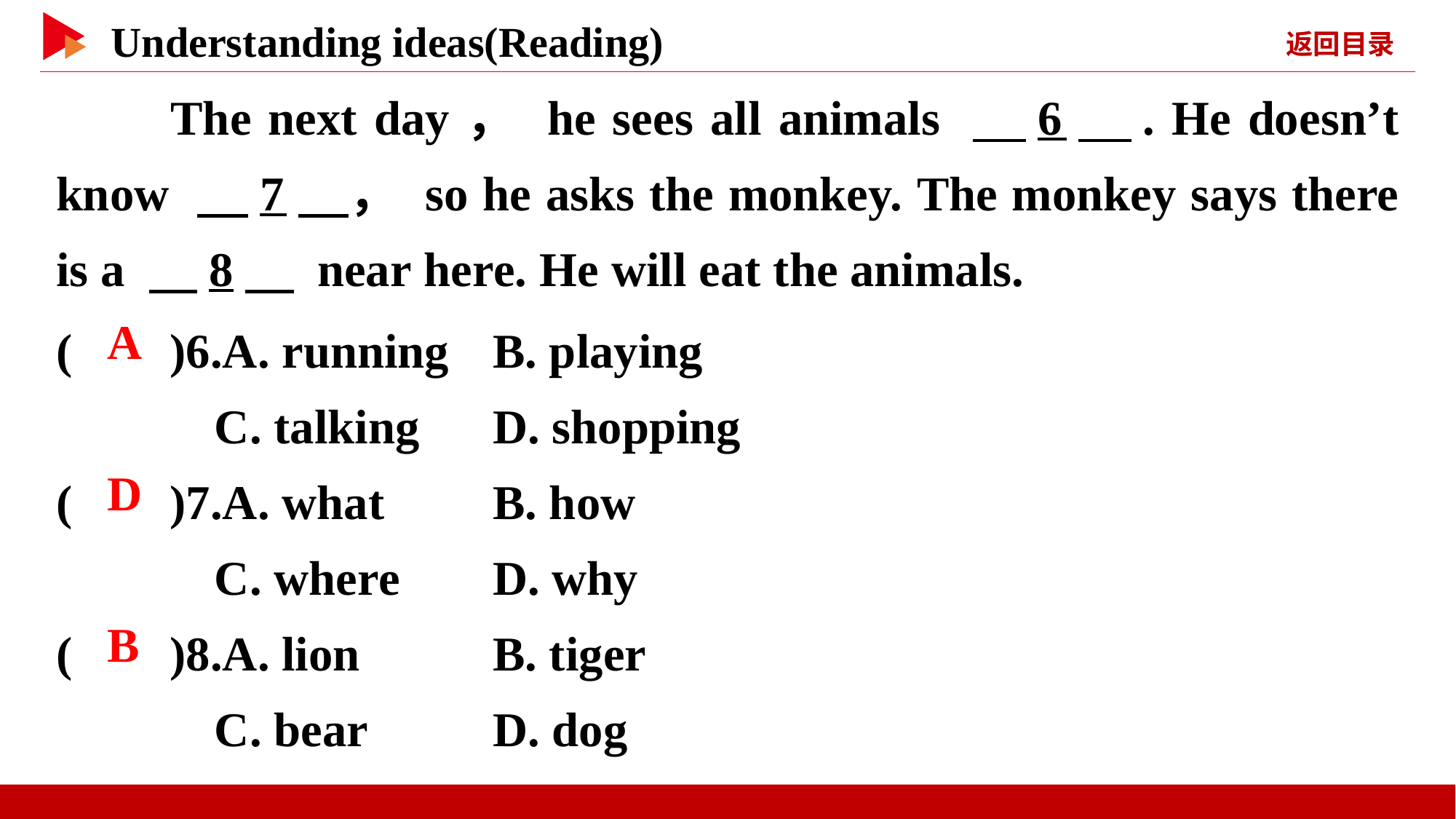

The next day， he sees all animals 　6　. He doesn’t know 　7　， so he asks the monkey. The monkey says there is a 　8　 near here. He will eat the animals.
(        )6.A. running 	B. playing
             C. talking	D. shopping
(        )7.A. what	B. how
             C. where	D. why
(        )8.A. lion      	B. tiger
             C. bear    	D. dog
   A
   D
   B